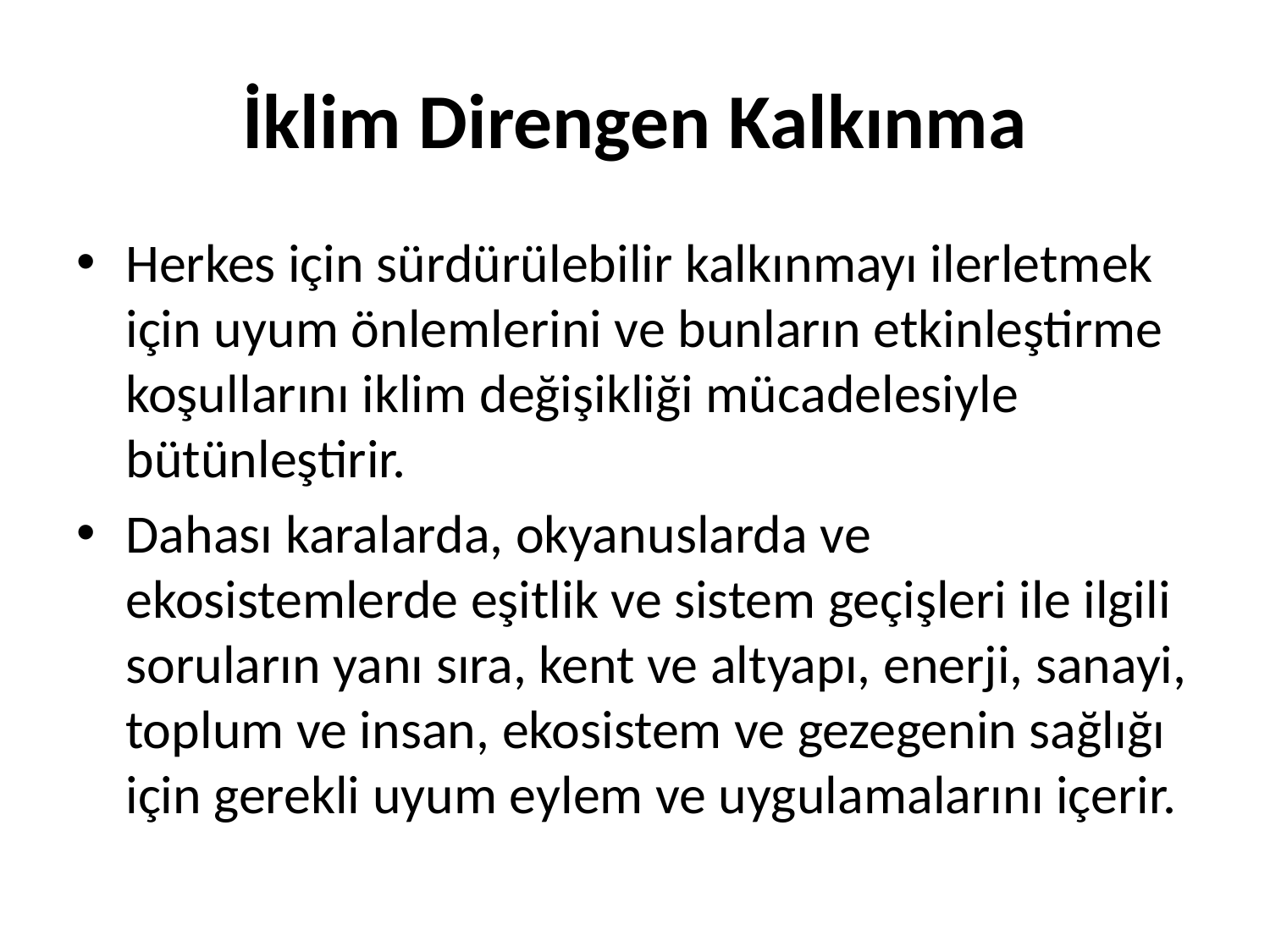

# İklim Direngen Kalkınma
Herkes için sürdürülebilir kalkınmayı ilerletmek için uyum önlemlerini ve bunların etkinleştirme koşullarını iklim değişikliği mücadelesiyle bütünleştirir.
Dahası karalarda, okyanuslarda ve ekosistemlerde eşitlik ve sistem geçişleri ile ilgili soruların yanı sıra, kent ve altyapı, enerji, sanayi, toplum ve insan, ekosistem ve gezegenin sağlığı için gerekli uyum eylem ve uygulamalarını içerir.